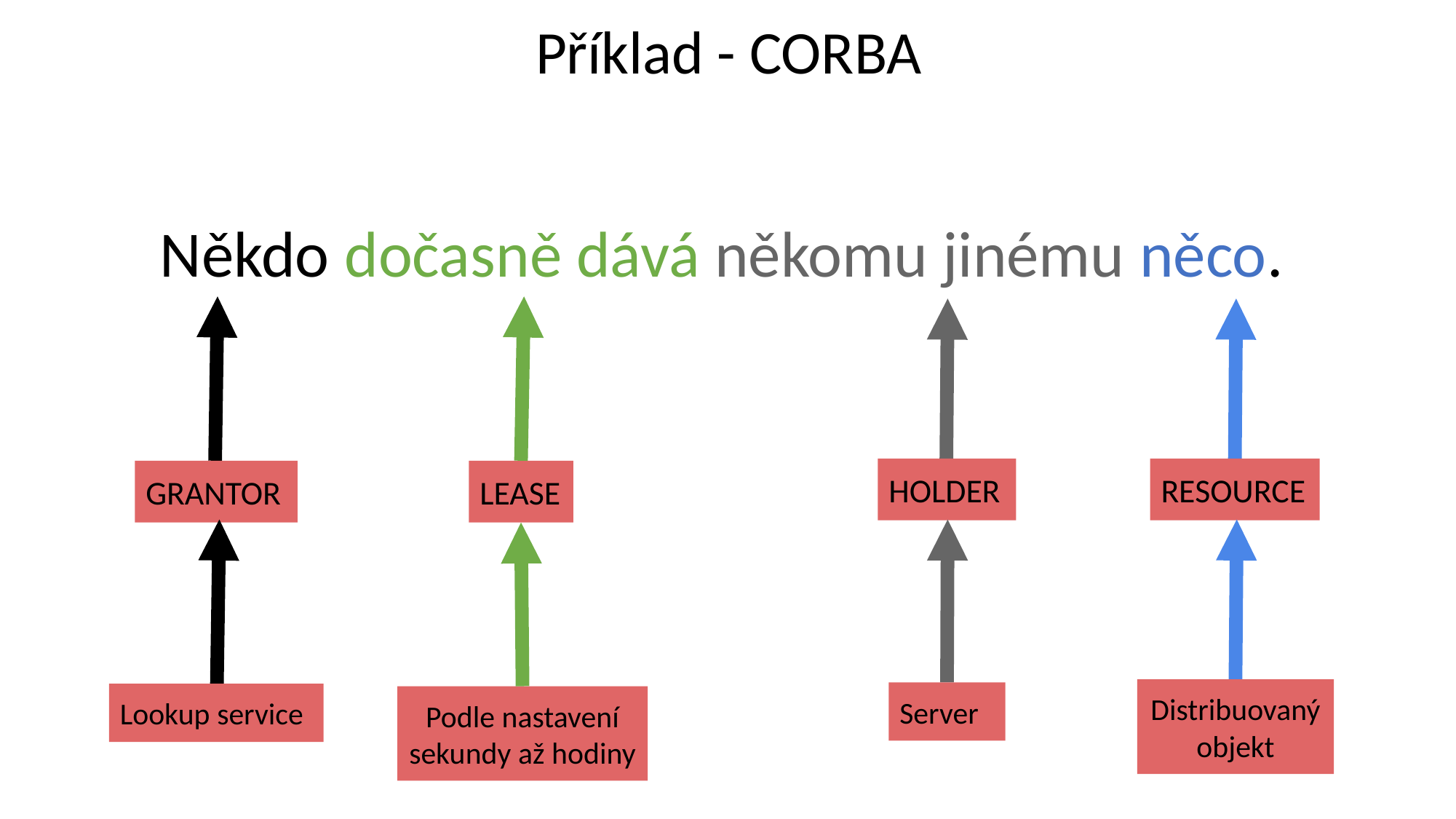

Příklad - CORBA
Někdo dočasně dává někomu jinému něco.
HOLDER
RESOURCE
GRANTOR
LEASE
Distribuovaný objekt
Server
Lookup service
Podle nastavení sekundy až hodiny